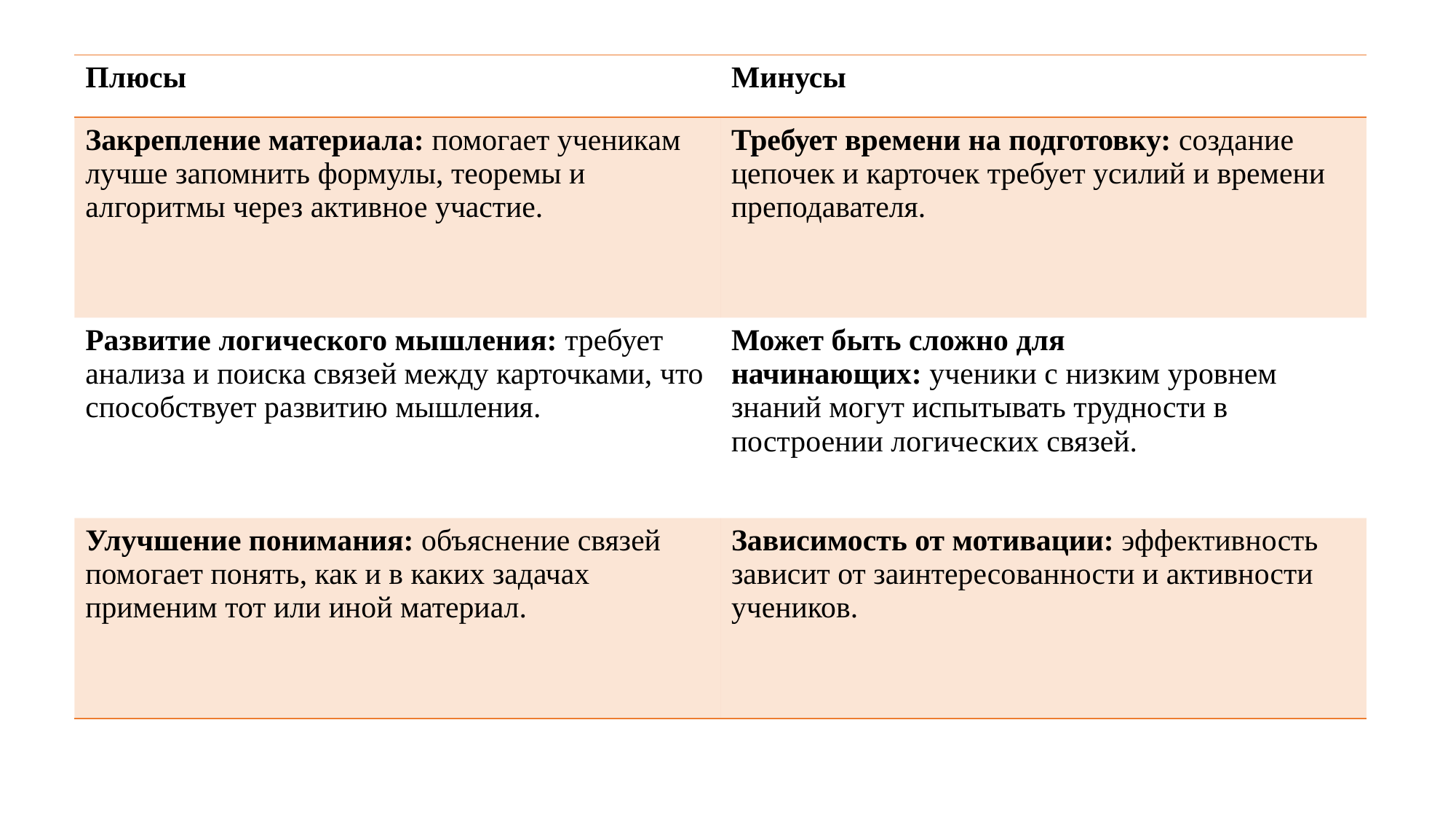

| Плюсы | Минусы |
| --- | --- |
| Закрепление материала: помогает ученикам лучше запомнить формулы, теоремы и алгоритмы через активное участие. | Требует времени на подготовку: создание цепочек и карточек требует усилий и времени преподавателя. |
| Развитие логического мышления: требует анализа и поиска связей между карточками, что способствует развитию мышления. | Может быть сложно для начинающих: ученики с низким уровнем знаний могут испытывать трудности в построении логических связей. |
| Улучшение понимания: объяснение связей помогает понять, как и в каких задачах применим тот или иной материал. | Зависимость от мотивации: эффективность зависит от заинтересованности и активности учеников. |